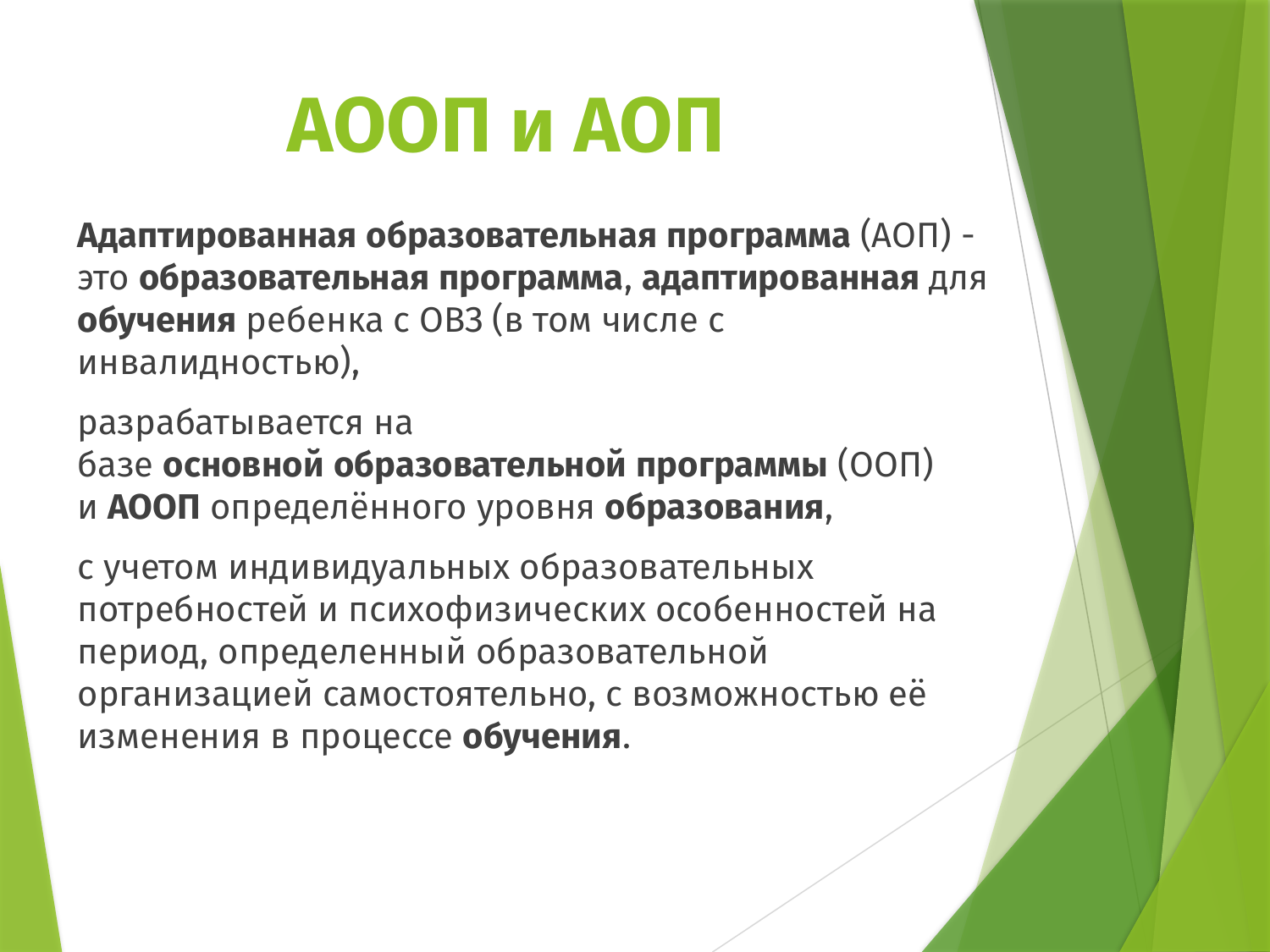

# АООП и АОП
Адаптированная образовательная программа (АОП) - это образовательная программа, адаптированная для обучения ребенка с ОВЗ (в том числе с инвалидностью),
разрабатывается на базе основной образовательной программы (ООП) и АООП определённого уровня образования,
с учетом индивидуальных образовательных потребностей и психофизических особенностей на период, определенный образовательной организацией самостоятельно, с возможностью её изменения в процессе обучения.